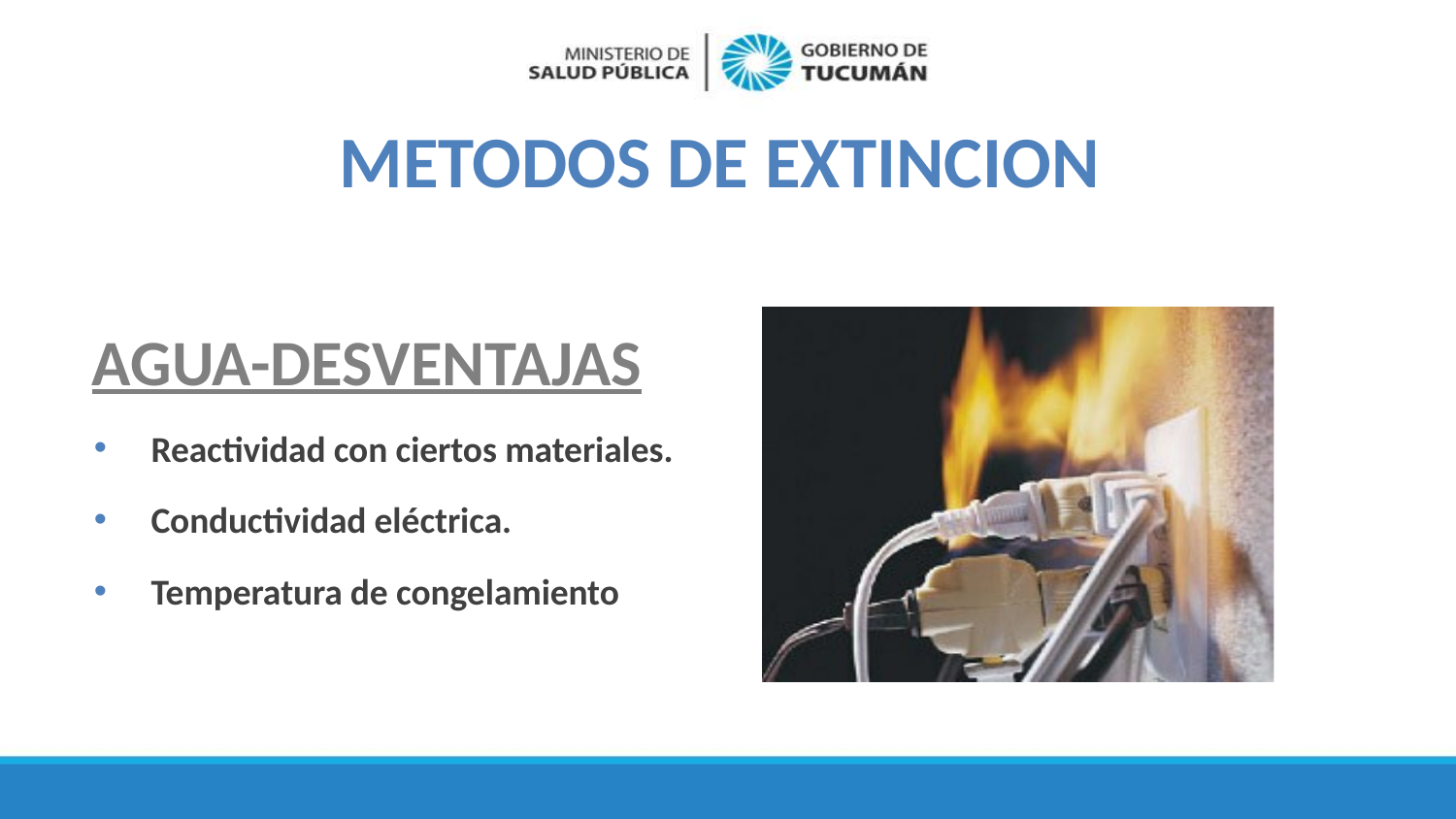

# METODOS DE EXTINCION

AGUA-DESVENTAJAS
Reactividad con ciertos materiales.
Conductividad eléctrica.
Temperatura de congelamiento